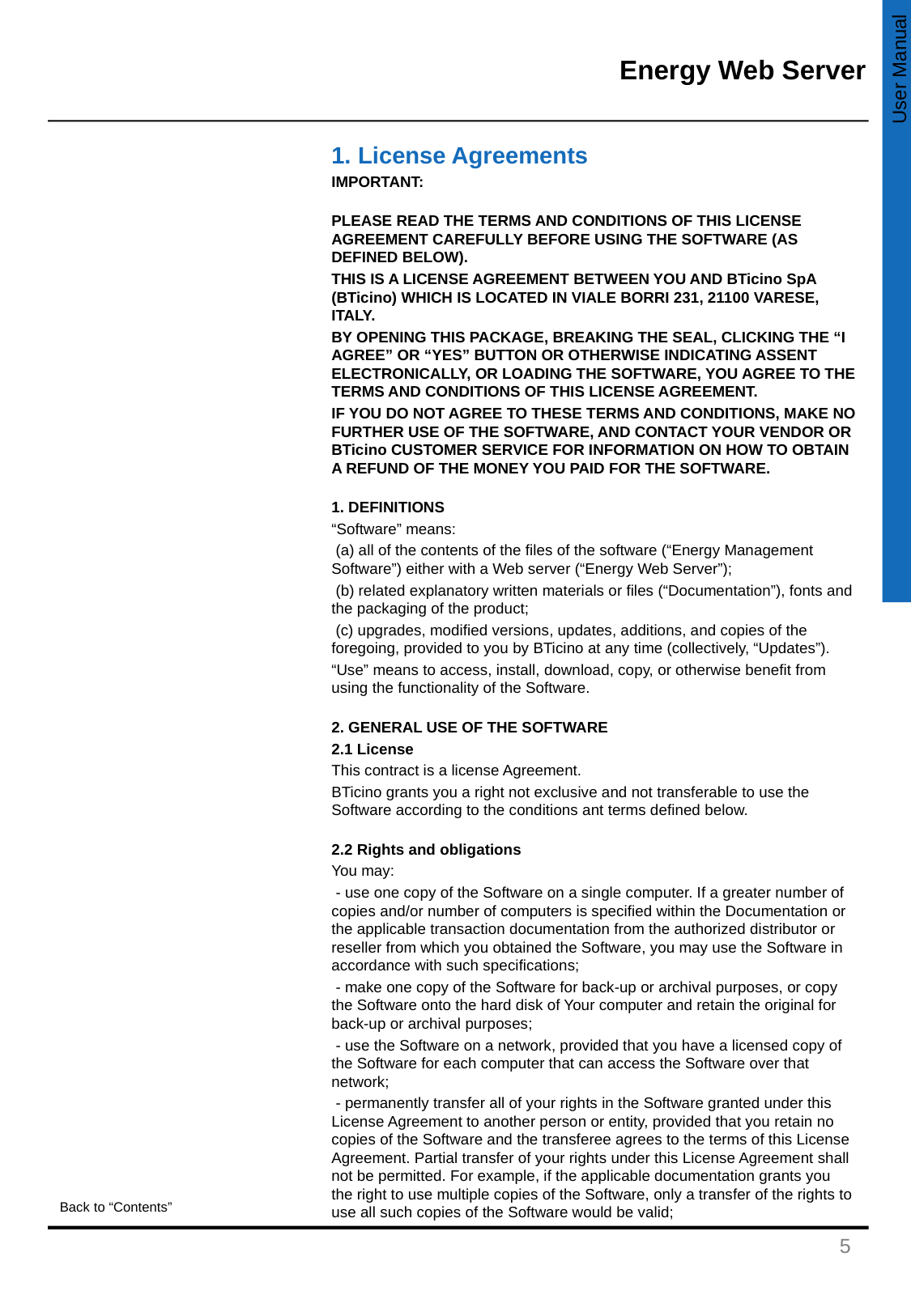

1. License Agreements
IMPORTANT:

PLEASE READ THE TERMS AND CONDITIONS OF THIS LICENSE AGREEMENT CAREFULLY BEFORE USING THE SOFTWARE (AS DEFINED BELOW).
THIS IS A LICENSE AGREEMENT BETWEEN YOU AND BTicino SpA (BTicino) WHICH IS LOCATED IN VIALE BORRI 231, 21100 VARESE, ITALY.
BY OPENING THIS PACKAGE, BREAKING THE SEAL, CLICKING THE “I AGREE” OR “YES” BUTTON OR OTHERWISE INDICATING ASSENT ELECTRONICALLY, OR LOADING THE SOFTWARE, YOU AGREE TO THE TERMS AND CONDITIONS OF THIS LICENSE AGREEMENT.
IF YOU DO NOT AGREE TO THESE TERMS AND CONDITIONS, MAKE NO FURTHER USE OF THE SOFTWARE, AND CONTACT YOUR VENDOR OR BTicino CUSTOMER SERVICE FOR INFORMATION ON HOW TO OBTAIN A REFUND OF THE MONEY YOU PAID FOR THE SOFTWARE.

1. DEFINITIONS
“Software” means:
 (a) all of the contents of the files of the software (“Energy Management Software”) either with a Web server (“Energy Web Server”);
 (b) related explanatory written materials or files (“Documentation”), fonts and the packaging of the product;
 (c) upgrades, modified versions, updates, additions, and copies of the foregoing, provided to you by BTicino at any time (collectively, “Updates”).
“Use” means to access, install, download, copy, or otherwise benefit from using the functionality of the Software.

2. GENERAL USE OF THE SOFTWARE
2.1 License
This contract is a license Agreement.
BTicino grants you a right not exclusive and not transferable to use the Software according to the conditions ant terms defined below.

2.2 Rights and obligations
You may:
 - use one copy of the Software on a single computer. If a greater number of copies and/or number of computers is specified within the Documentation or the applicable transaction documentation from the authorized distributor or reseller from which you obtained the Software, you may use the Software in accordance with such specifications;
 - make one copy of the Software for back-up or archival purposes, or copy the Software onto the hard disk of Your computer and retain the original for back-up or archival purposes;
 - use the Software on a network, provided that you have a licensed copy of the Software for each computer that can access the Software over that network;
 - permanently transfer all of your rights in the Software granted under this License Agreement to another person or entity, provided that you retain no copies of the Software and the transferee agrees to the terms of this License Agreement. Partial transfer of your rights under this License Agreement shall not be permitted. For example, if the applicable documentation grants you the right to use multiple copies of the Software, only a transfer of the rights to use all such copies of the Software would be valid;